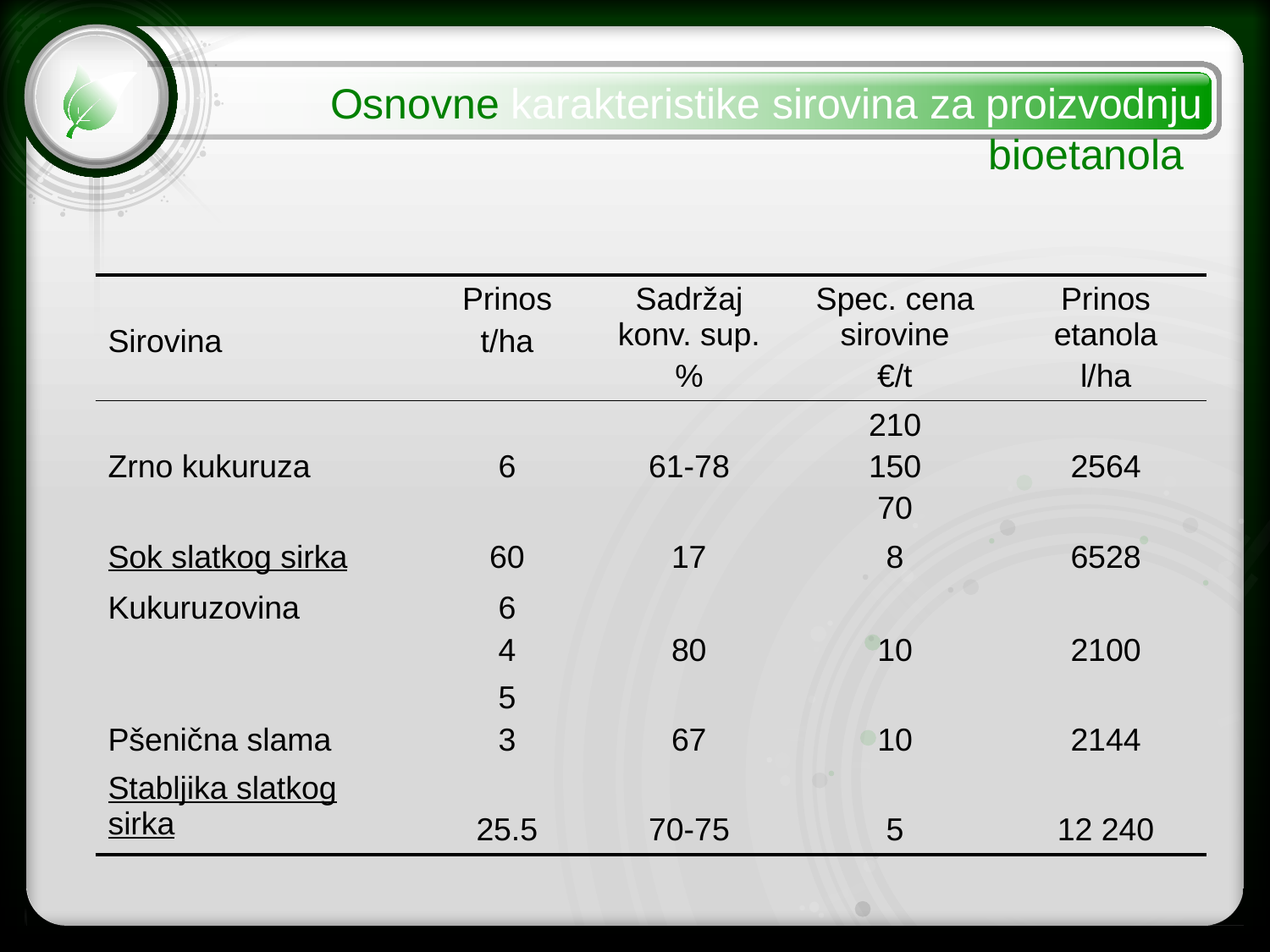

Osnovne karakteristike sirovina za proizvodnju
					  bioetanola
| Sirovina | Prinos t/ha | Sadržaj konv. sup. % | Spec. cena sirovine €/t | Prinos etanola l/ha |
| --- | --- | --- | --- | --- |
| Zrno kukuruza | 6 | 61-78 | 210 150 70 | 2564 |
| Sok slatkog sirka | 60 | 17 | 8 | 6528 |
| Kukuruzovina | 6 4 | 80 | 10 | 2100 |
| Pšenična slama | 5 3 | 67 | 10 | 2144 |
| Stabljika slatkog sirka | 25.5 | 70-75 | 5 | 12 240 |